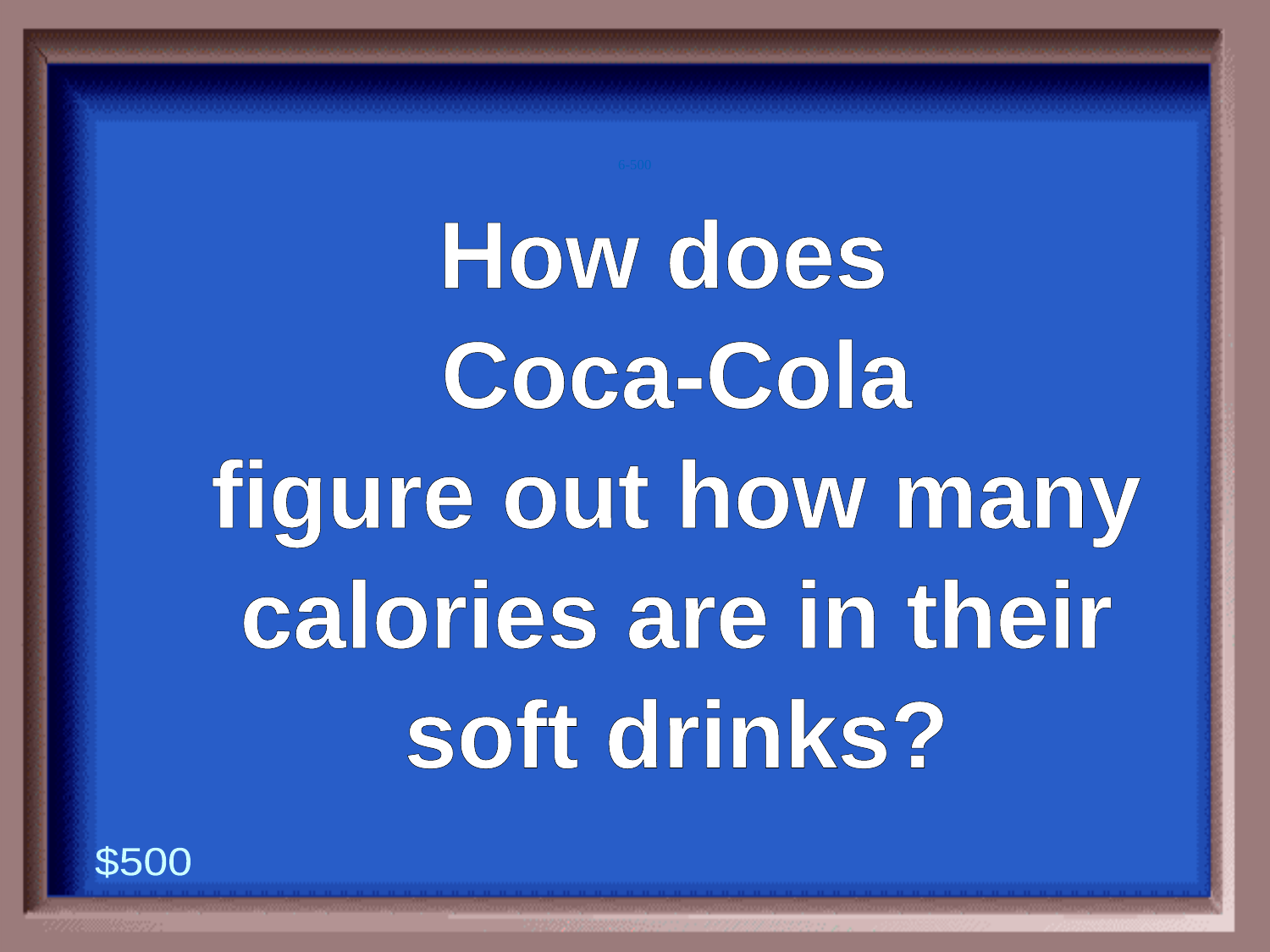

6-500
How does
Coca-Cola
figure out how many calories are in their soft drinks?

$500